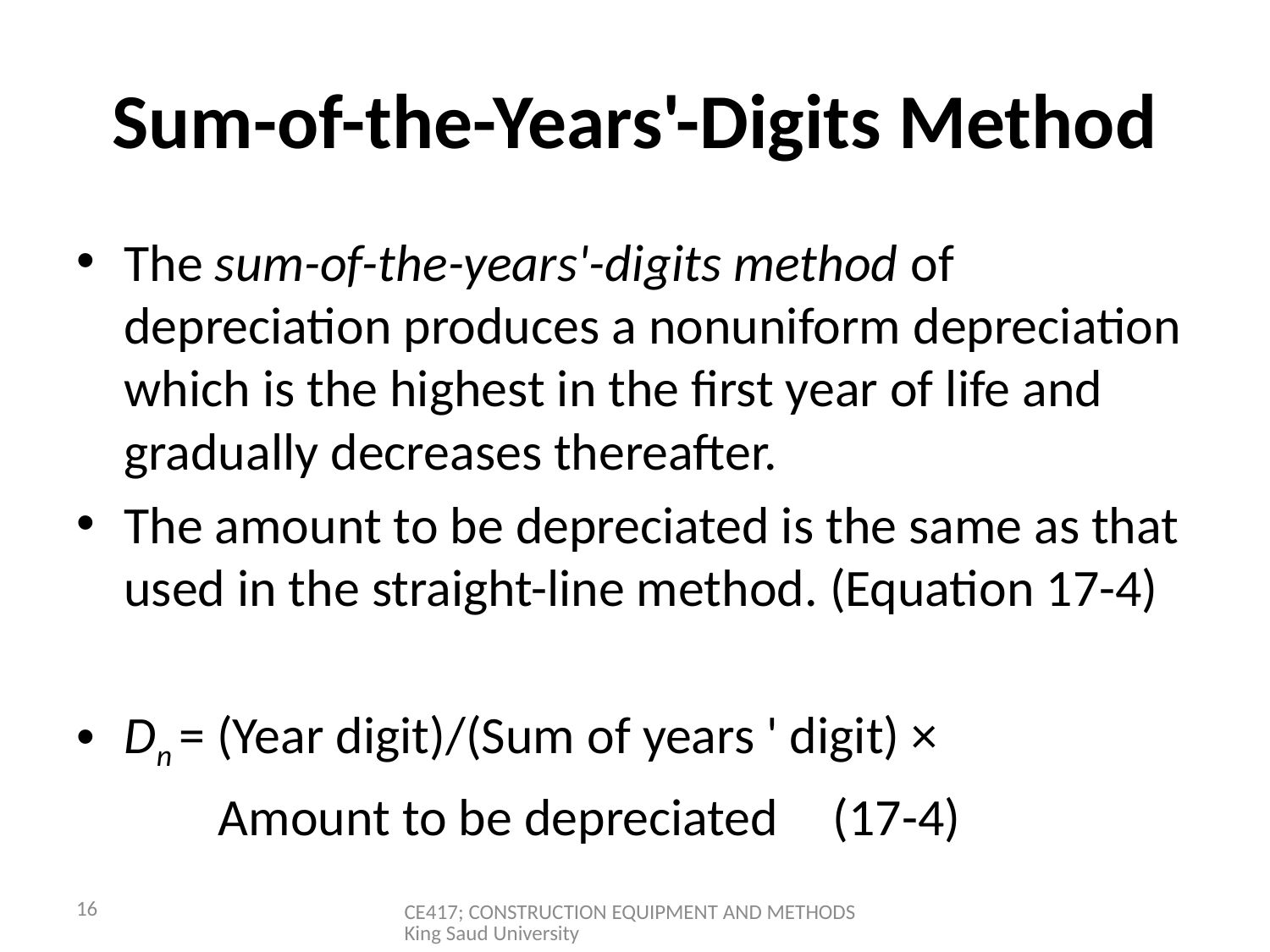

# Sum-of-the-Years'-Digits Method
The sum-of-the-years'-digits method of depreciation produces a nonuniform depreciation which is the highest in the first year of life and gradually decreases thereafter.
The amount to be depreciated is the same as that used in the straight-line method. (Equation 17-4)

Dn = (Year digit)/(Sum of years ' digit) ×
            Amount to be depreciated 		(17-4)

16
CE417; CONSTRUCTION EQUIPMENT AND METHODS King Saud University